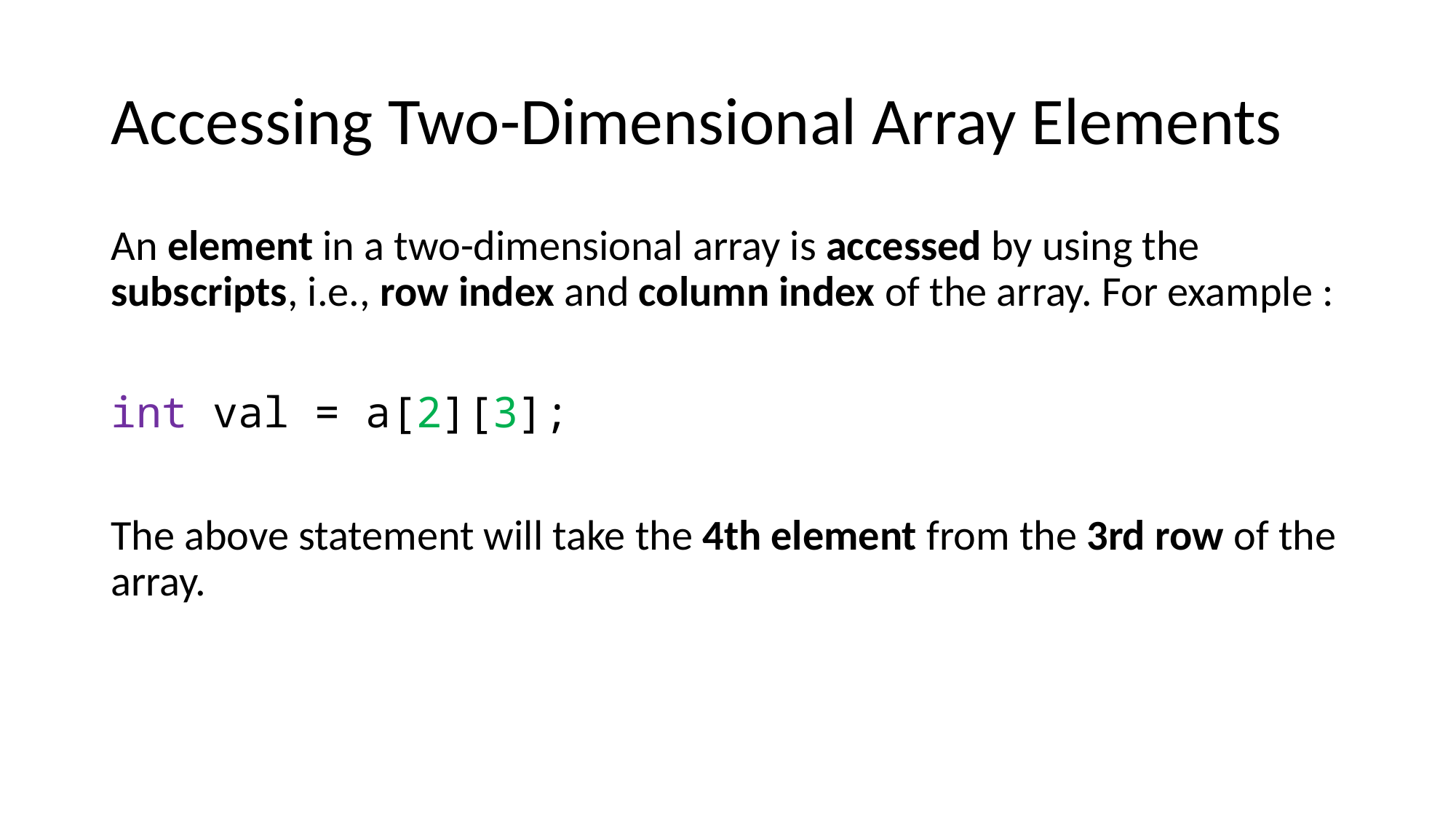

# Accessing Two-Dimensional Array Elements
An element in a two-dimensional array is accessed by using the subscripts, i.e., row index and column index of the array. For example :

int val = a[2][3];

The above statement will take the 4th element from the 3rd row of the array.